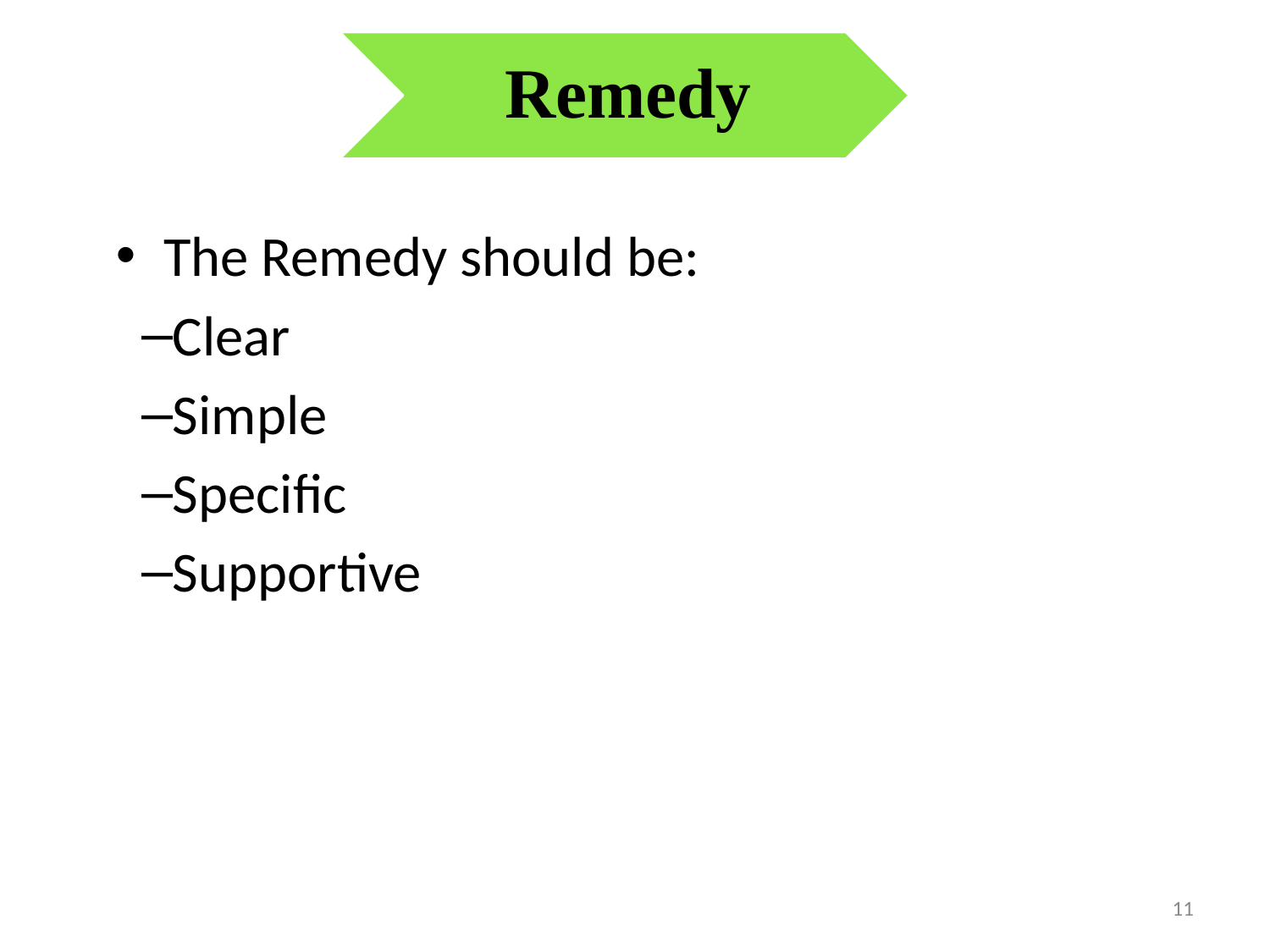

Remedy
The Remedy should be:
Clear
Simple
Specific
Supportive
11